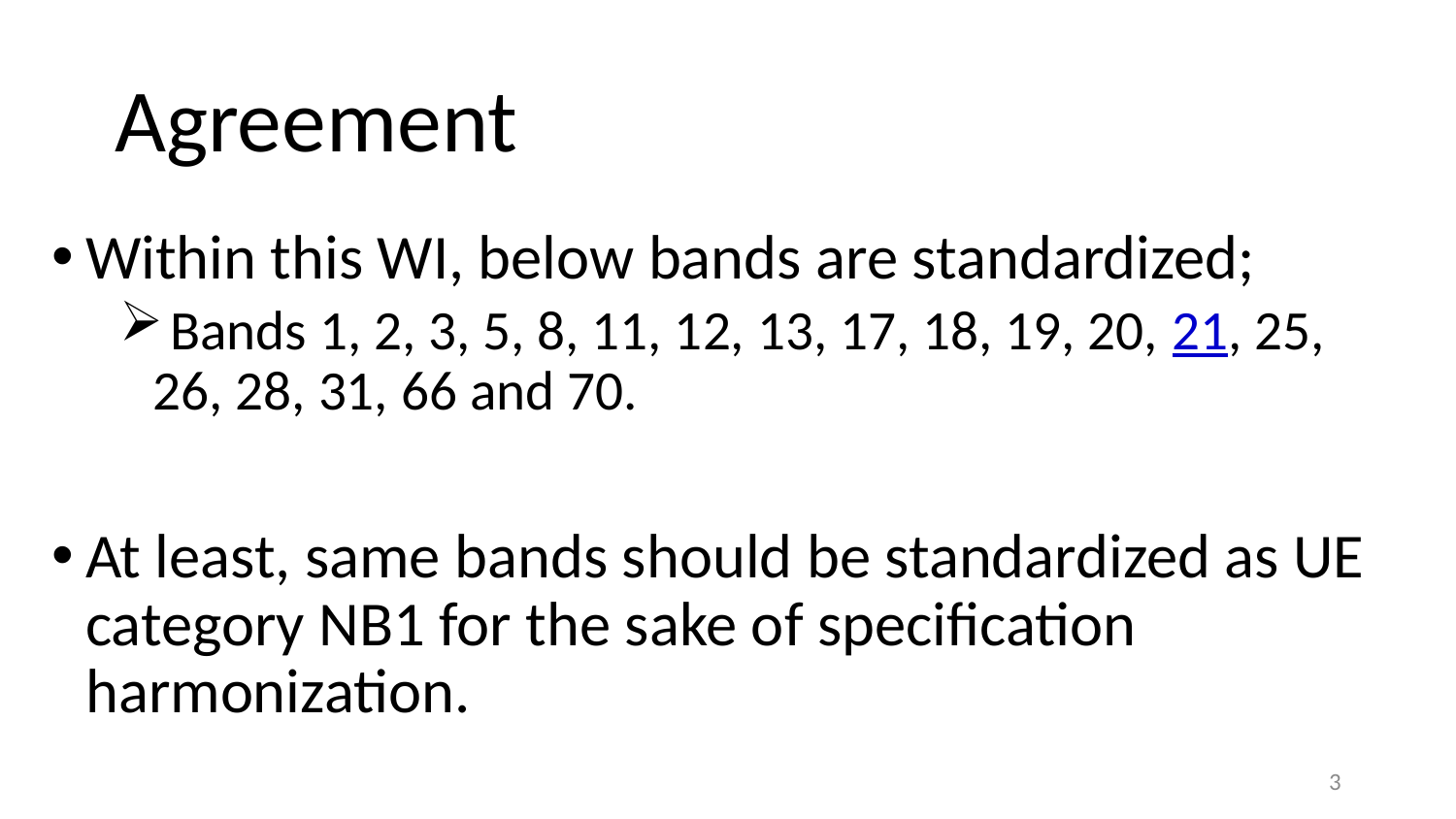

# Agreement
Within this WI, below bands are standardized;
 Bands 1, 2, 3, 5, 8, 11, 12, 13, 17, 18, 19, 20, 21, 25, 26, 28, 31, 66 and 70.

At least, same bands should be standardized as UE category NB1 for the sake of specification harmonization.
3